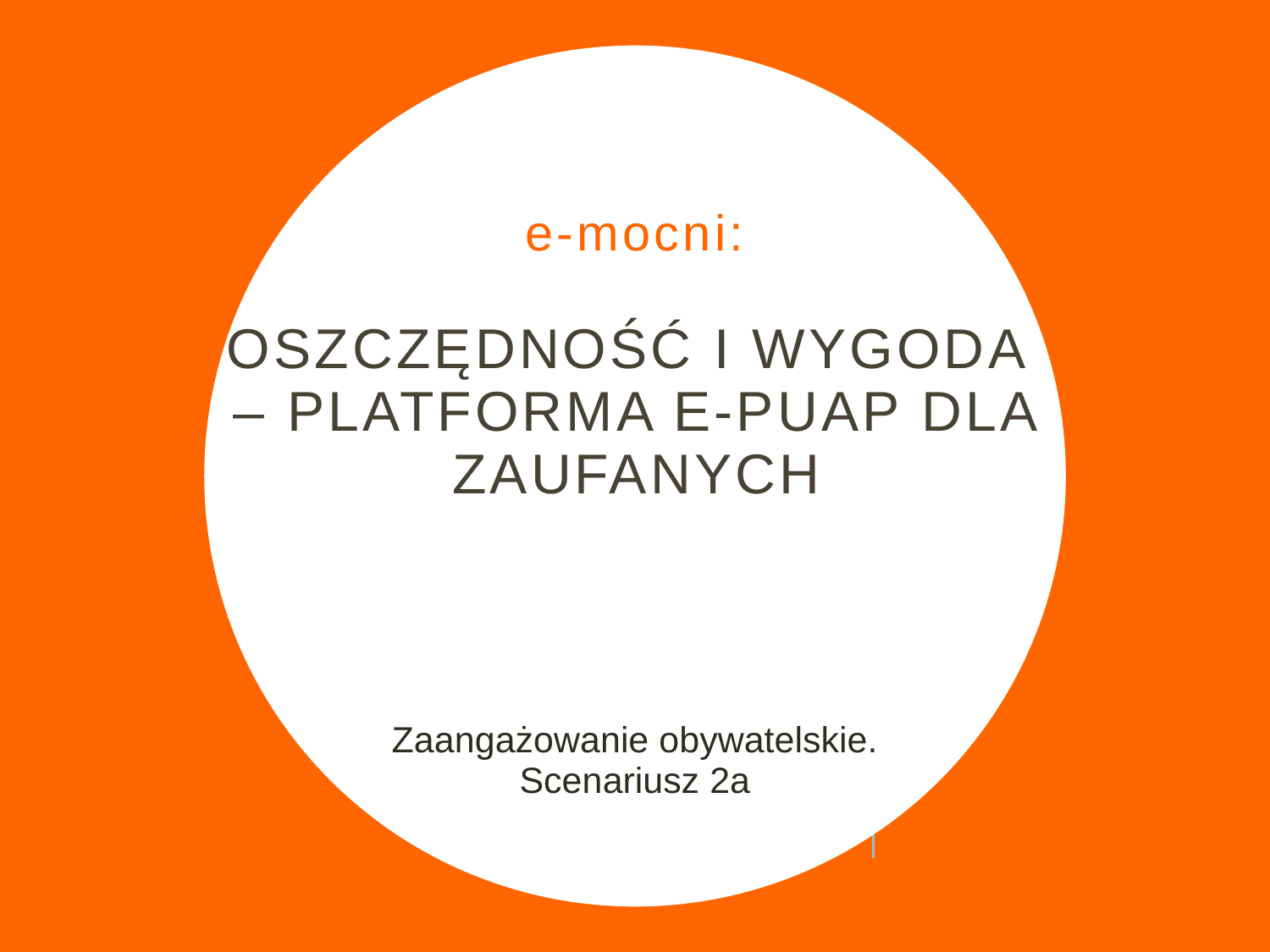

# e-mocni: oszczędność i wygoda – platforma e-puap dla zaufanych
Zaangażowanie obywatelskie. Scenariusz 2a